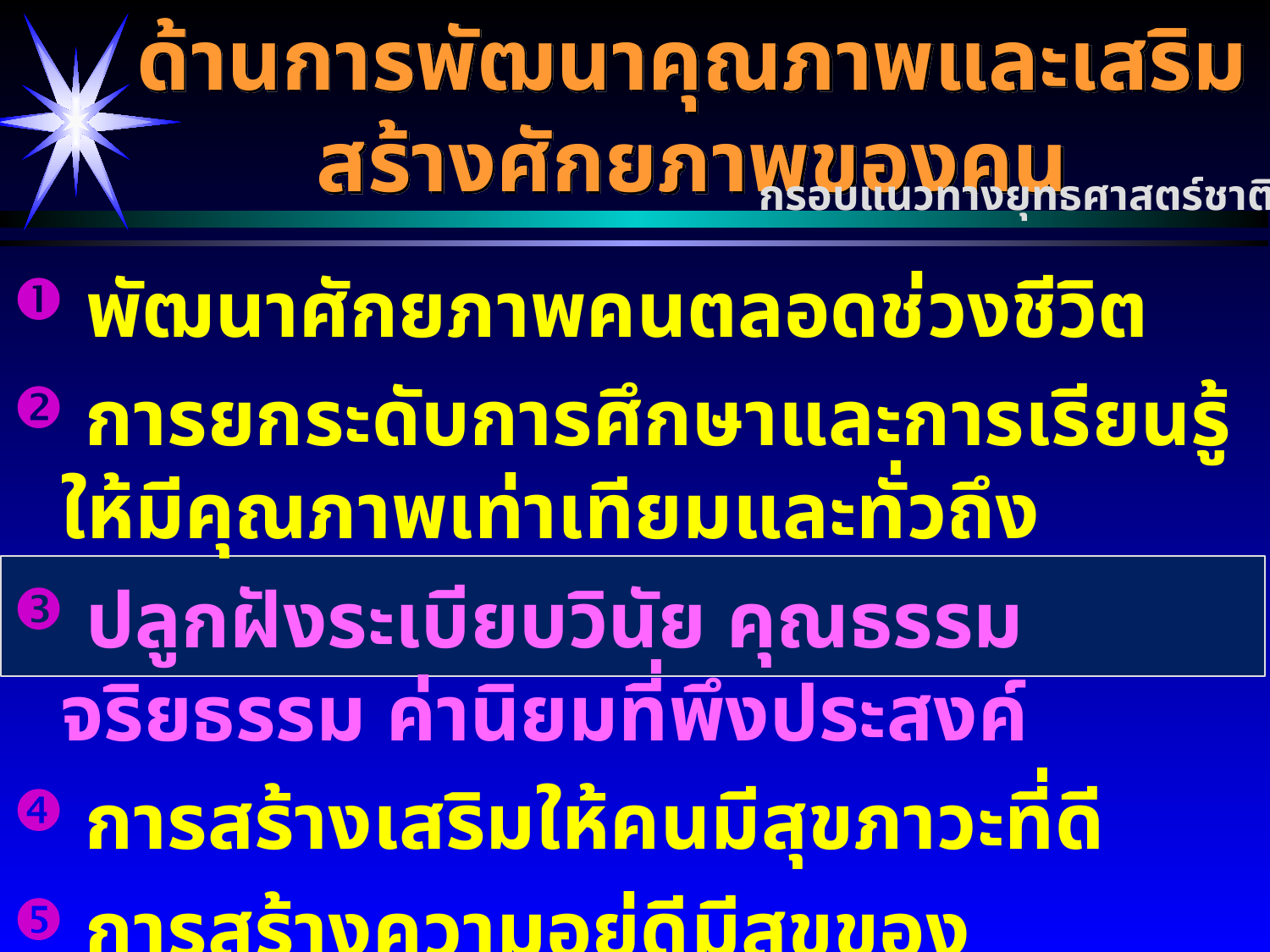

# ด้านการพัฒนาคุณภาพและเสริมสร้างศักยภาพของคน
กรอบแนวทางยุทธศาสตร์ชาติ ๒๐ ปี
 พัฒนาศักยภาพคนตลอดช่วงชีวิต
 การยกระดับการศึกษาและการเรียนรู้ให้มีคุณภาพเท่าเทียมและทั่วถึง
 ปลูกฝังระเบียบวินัย คุณธรรม จริยธรรม ค่านิยมที่พึงประสงค์
 การสร้างเสริมให้คนมีสุขภาวะที่ดี
 การสร้างความอยู่ดีมีสุขของครอบครัวไทย